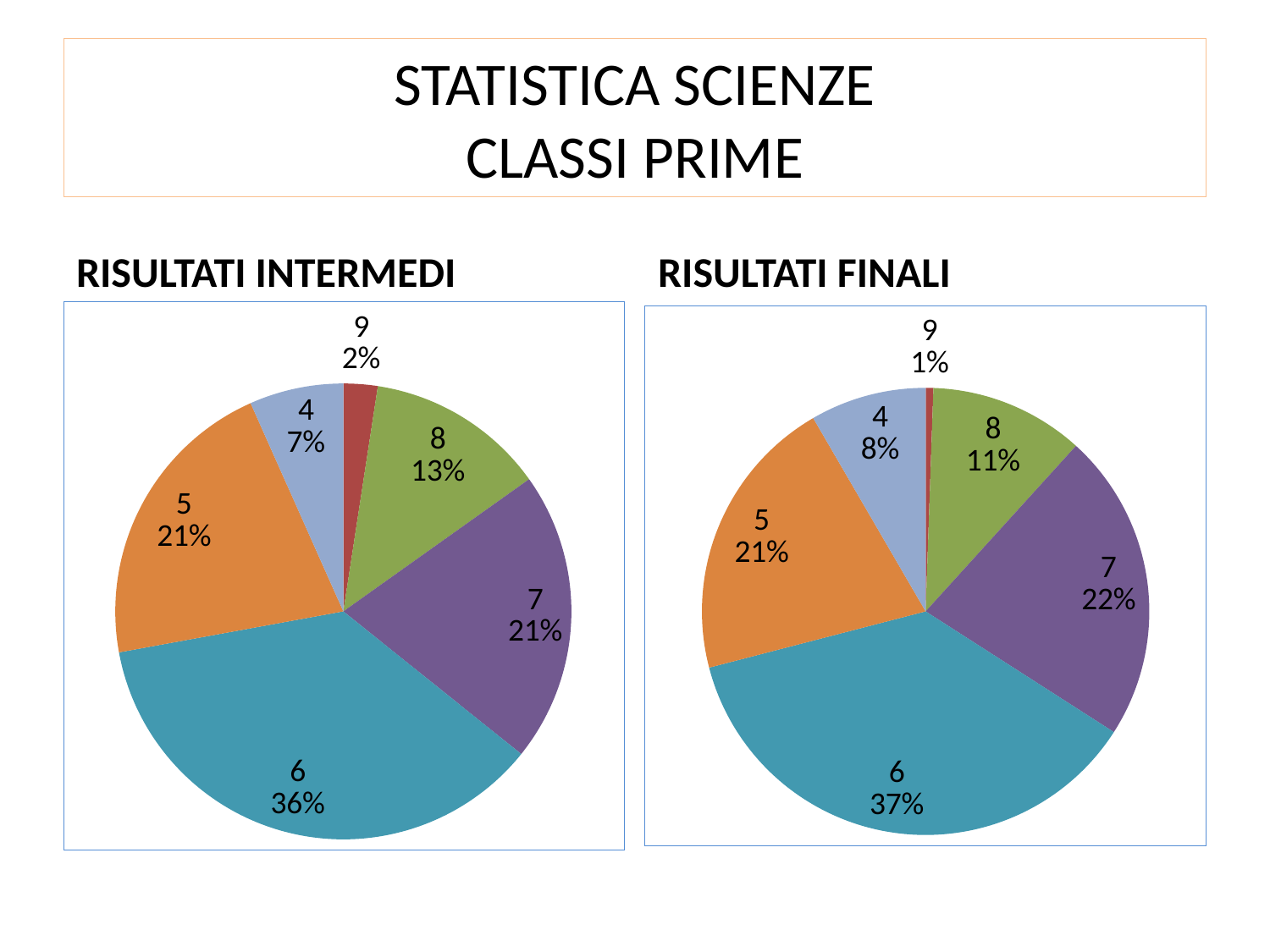

# STATISTICA SCIENZE CLASSI PRIME
RISULTATI INTERMEDI
RISULTATI FINALI

### Chart

| Category | C.PRIME |
|---|---|
| 10 | 0.0 |
| 9 | 4.0 |
| 8 | 21.0 |
| 7 | 34.0 |
| 6 | 60.0 |
| 5 | 35.0 |
| 4 | 11.0 |

### Chart

| Category | C.PRIME |
|---|---|
| 10 | 0.0 |
| 9 | 1.0 |
| 8 | 20.0 |
| 7 | 40.0 |
| 6 | 66.0 |
| 5 | 37.0 |
| 4 | 15.0 |